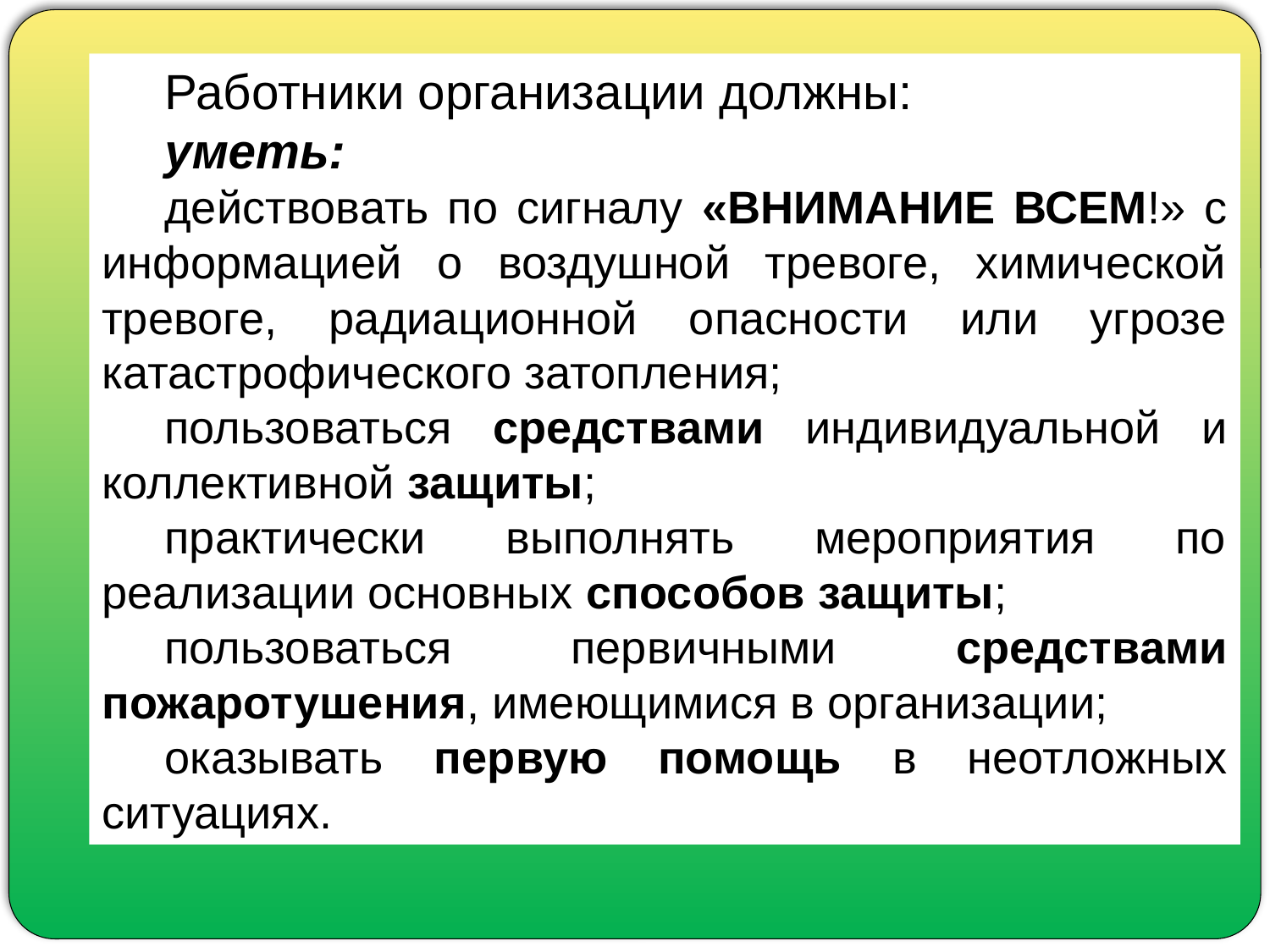

Работники организации должны:
уметь:
действовать по сигналу «ВНИМАНИЕ ВСЕМ!» с информацией о воздушной тревоге, химической тревоге, радиационной опасности или угрозе катастрофического затопления;
пользоваться средствами индивидуальной и коллективной защиты;
практически выполнять мероприятия по реализации основных способов защиты;
пользоваться первичными средствами пожаротушения, имеющимися в организации;
оказывать первую помощь в неотложных ситуациях.